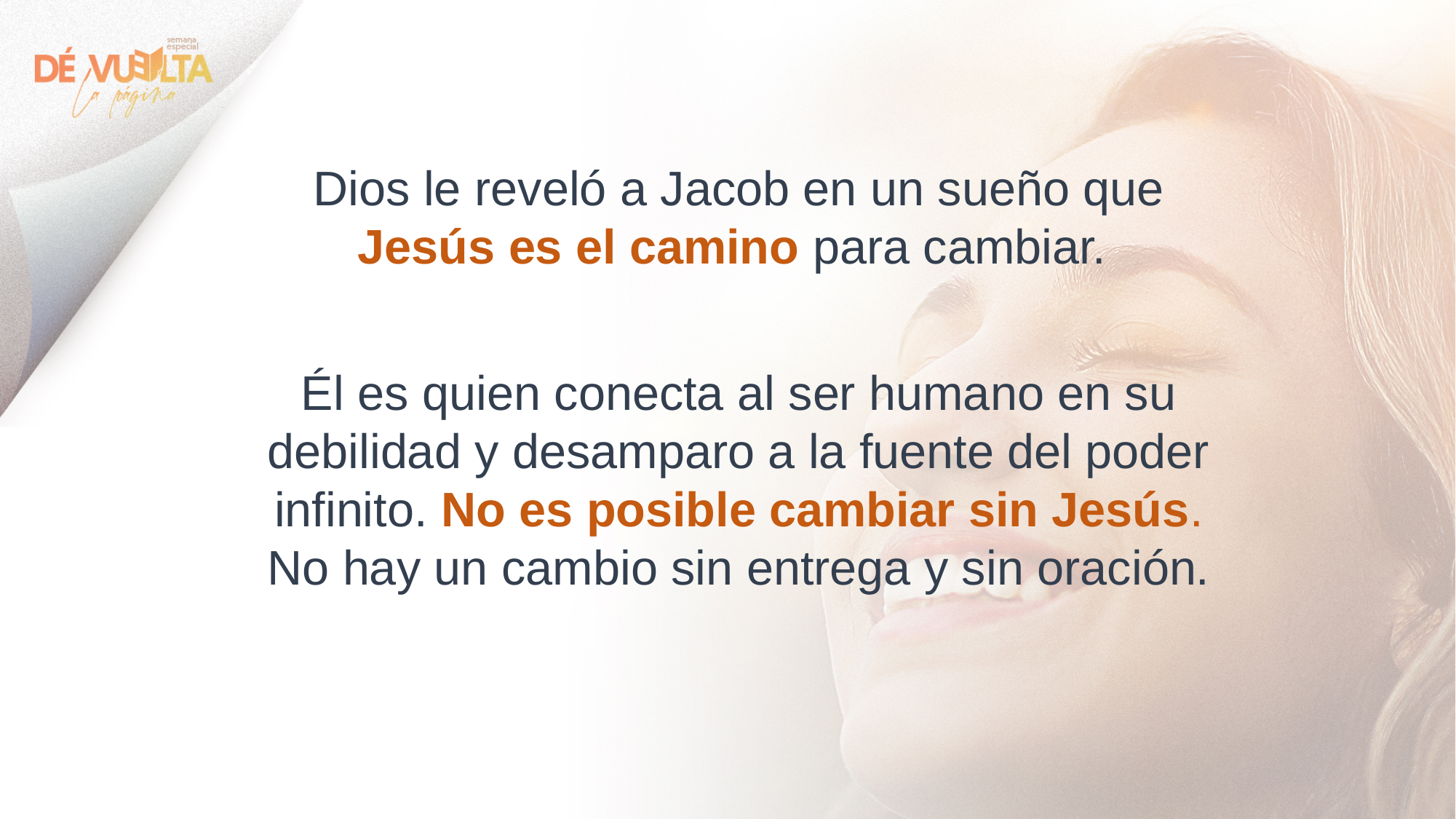

Dios le reveló a Jacob en un sueño que Jesús es el camino para cambiar.

Él es quien conecta al ser humano en su debilidad y desamparo a la fuente del poder infinito. No es posible cambiar sin Jesús. No hay un cambio sin entrega y sin oración.